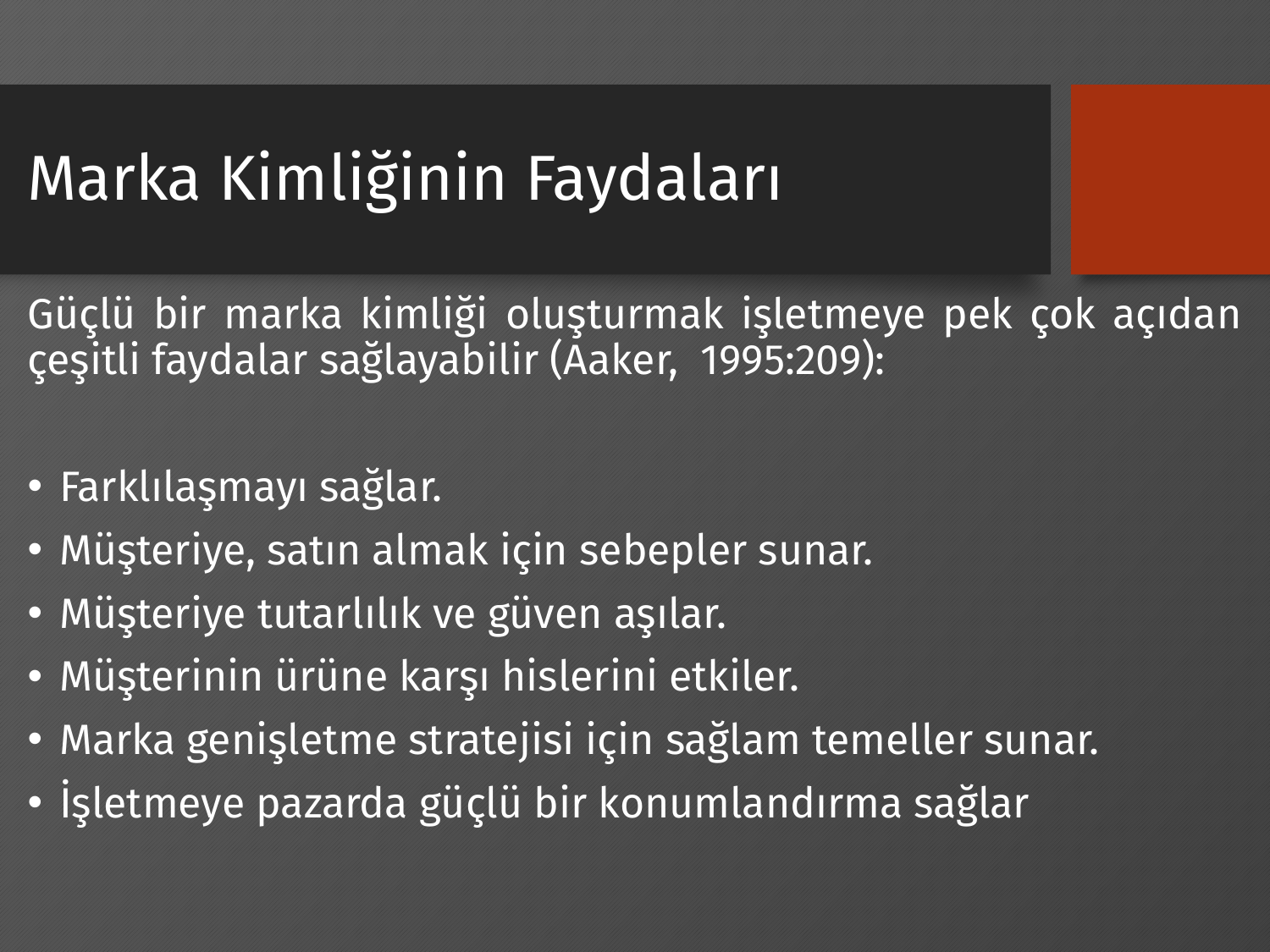

# Marka Kimliğinin Faydaları
Güçlü bir marka kimliği oluşturmak işletmeye pek çok açıdan çeşitli faydalar sağlayabilir (Aaker,  1995:209):

Farklılaşmayı sağlar.
Müşteriye, satın almak için sebepler sunar.
Müşteriye tutarlılık ve güven aşılar.
Müşterinin ürüne karşı hislerini etkiler.
Marka genişletme stratejisi için sağlam temeller sunar.
İşletmeye pazarda güçlü bir konumlandırma sağlar